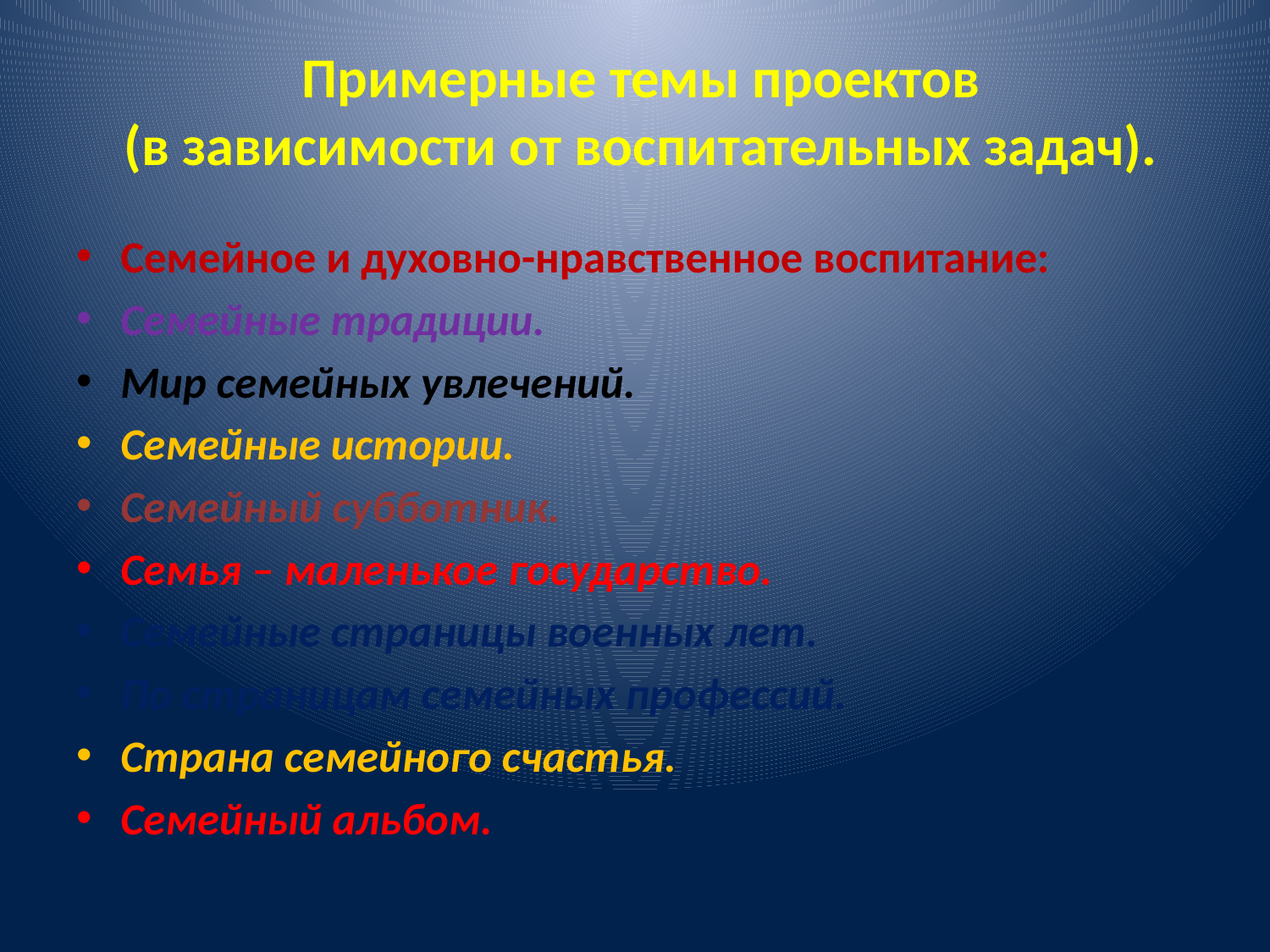

# Примерные темы проектов (в зависимости от воспитательных задач).
Семейное и духовно-нравственное воспитание:
Семейные традиции.
Мир семейных увлечений.
Семейные истории.
Семейный субботник.
Семья – маленькое государство.
Семейные страницы военных лет.
По страницам семейных профессий.
Страна семейного счастья.
Семейный альбом.